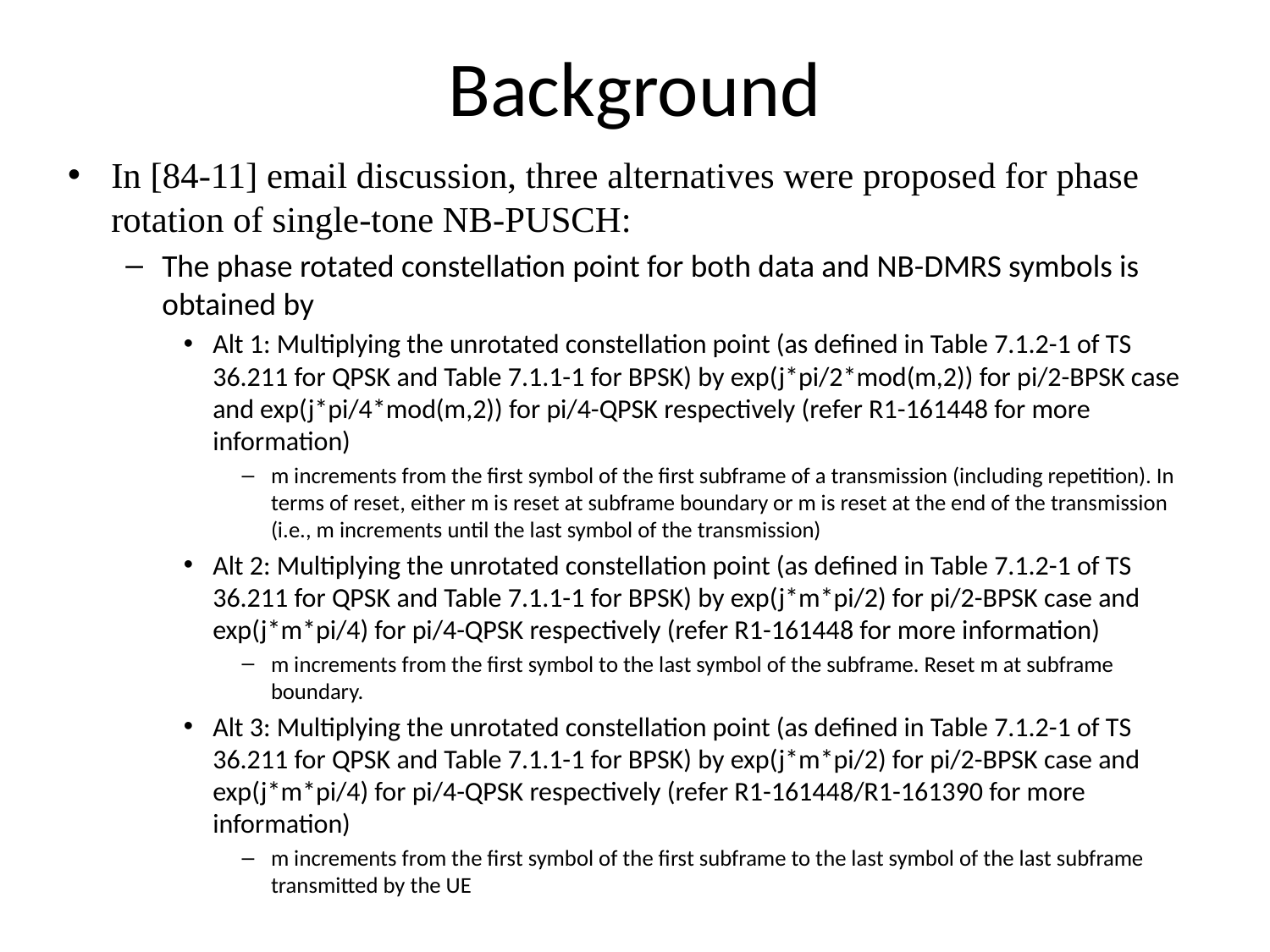

# Background
In [84-11] email discussion, three alternatives were proposed for phase rotation of single-tone NB-PUSCH:
The phase rotated constellation point for both data and NB-DMRS symbols is obtained by
Alt 1: Multiplying the unrotated constellation point (as defined in Table 7.1.2-1 of TS 36.211 for QPSK and Table 7.1.1-1 for BPSK) by exp(j*pi/2*mod(m,2)) for pi/2-BPSK case and exp(j*pi/4*mod(m,2)) for pi/4-QPSK respectively (refer R1-161448 for more information)
m increments from the first symbol of the first subframe of a transmission (including repetition). In terms of reset, either m is reset at subframe boundary or m is reset at the end of the transmission (i.e., m increments until the last symbol of the transmission)
Alt 2: Multiplying the unrotated constellation point (as defined in Table 7.1.2-1 of TS 36.211 for QPSK and Table 7.1.1-1 for BPSK) by exp(j*m*pi/2) for pi/2-BPSK case and exp(j*m*pi/4) for pi/4-QPSK respectively (refer R1-161448 for more information)
m increments from the first symbol to the last symbol of the subframe. Reset m at subframe boundary.
Alt 3: Multiplying the unrotated constellation point (as defined in Table 7.1.2-1 of TS 36.211 for QPSK and Table 7.1.1-1 for BPSK) by exp(j*m*pi/2) for pi/2-BPSK case and exp(j*m*pi/4) for pi/4-QPSK respectively (refer R1-161448/R1-161390 for more information)
m increments from the first symbol of the first subframe to the last symbol of the last subframe transmitted by the UE